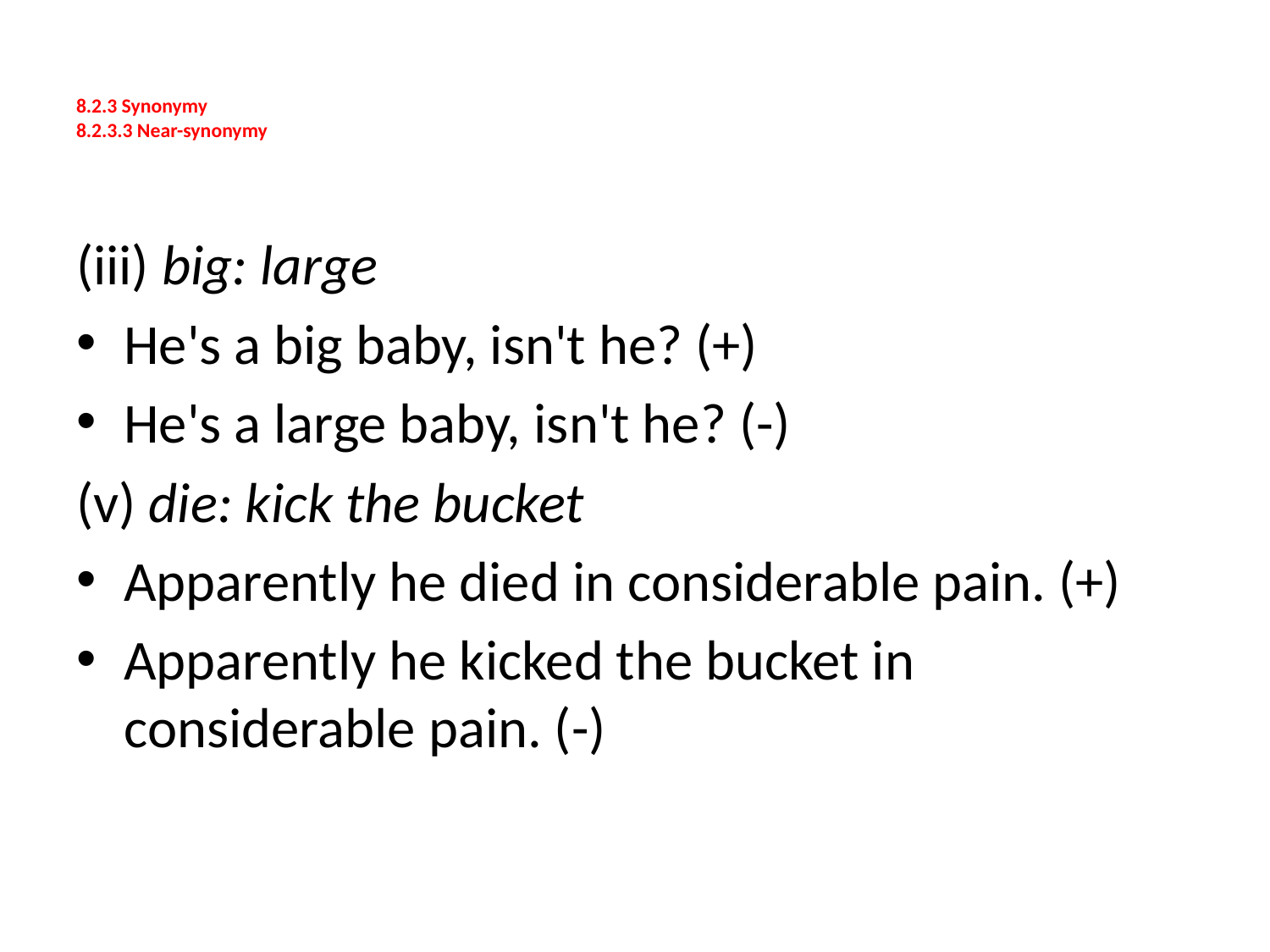

# 8.2.3 Synonymy 8.2.3.3 Near-synonymy
(iii) big: large
He's a big baby, isn't he? (+)
He's a large baby, isn't he? (-)
(v) die: kick the bucket
Apparently he died in considerable pain. (+)
Apparently he kicked the bucket in considerable pain. (-)